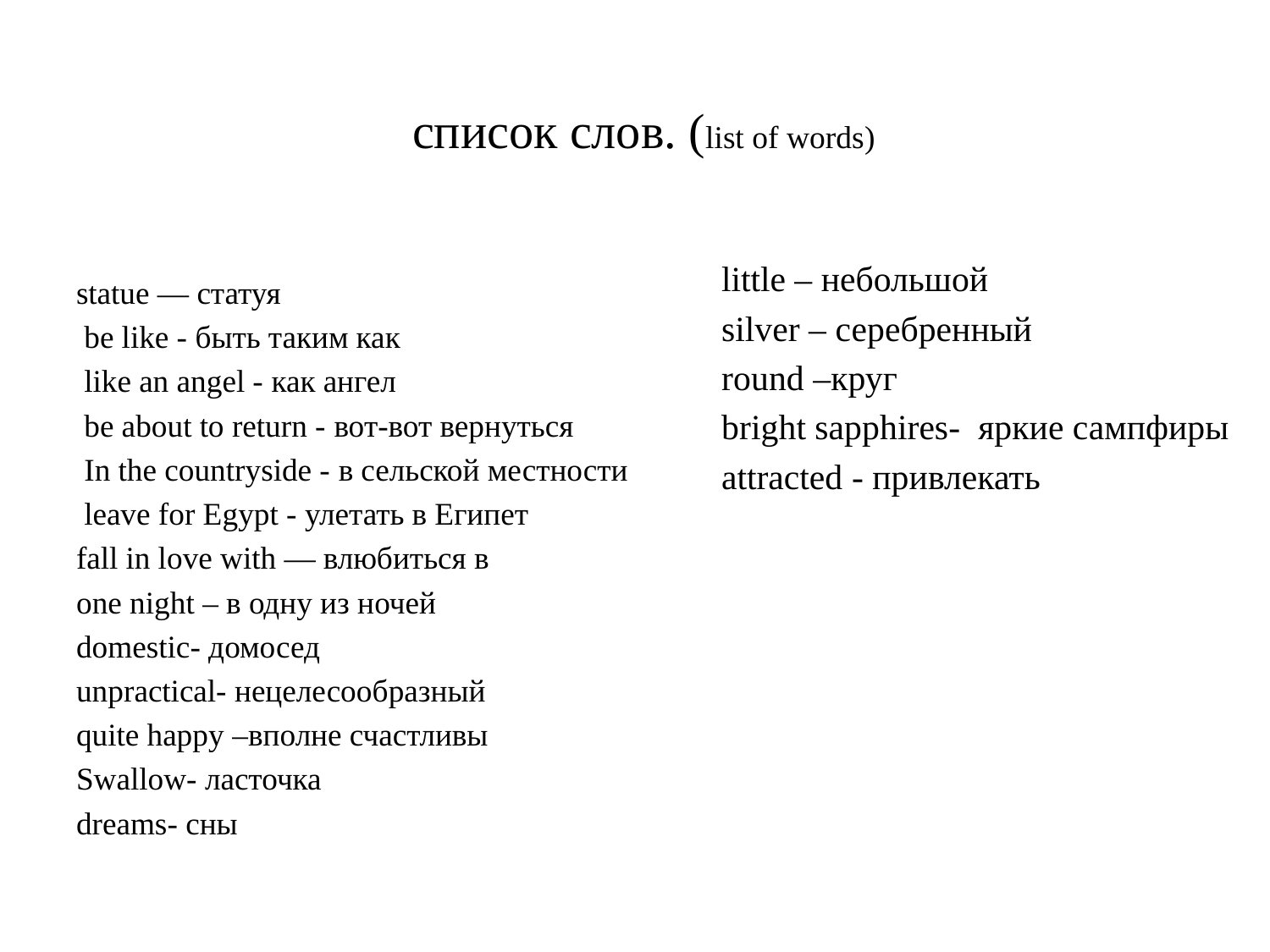

# список слов. (list of words)

little – небольшой
silver – серебренный
round –круг
bright sapphires-  яркие сампфиры
attracted - привлекать

statue — статуя
 be like - быть таким как
 like an angel - как ангел
 be about to return - вот-вот вернуться
 In the countryside - в сельской местности
 leave for Egypt - улетать в Египет
fall in love with — влюбиться в
оne night – в одну из ночей
domestic- домосед
unpractical- нецелесообразный
quite happy –вполне счастливы
Swallow- ласточка
dreams- сны